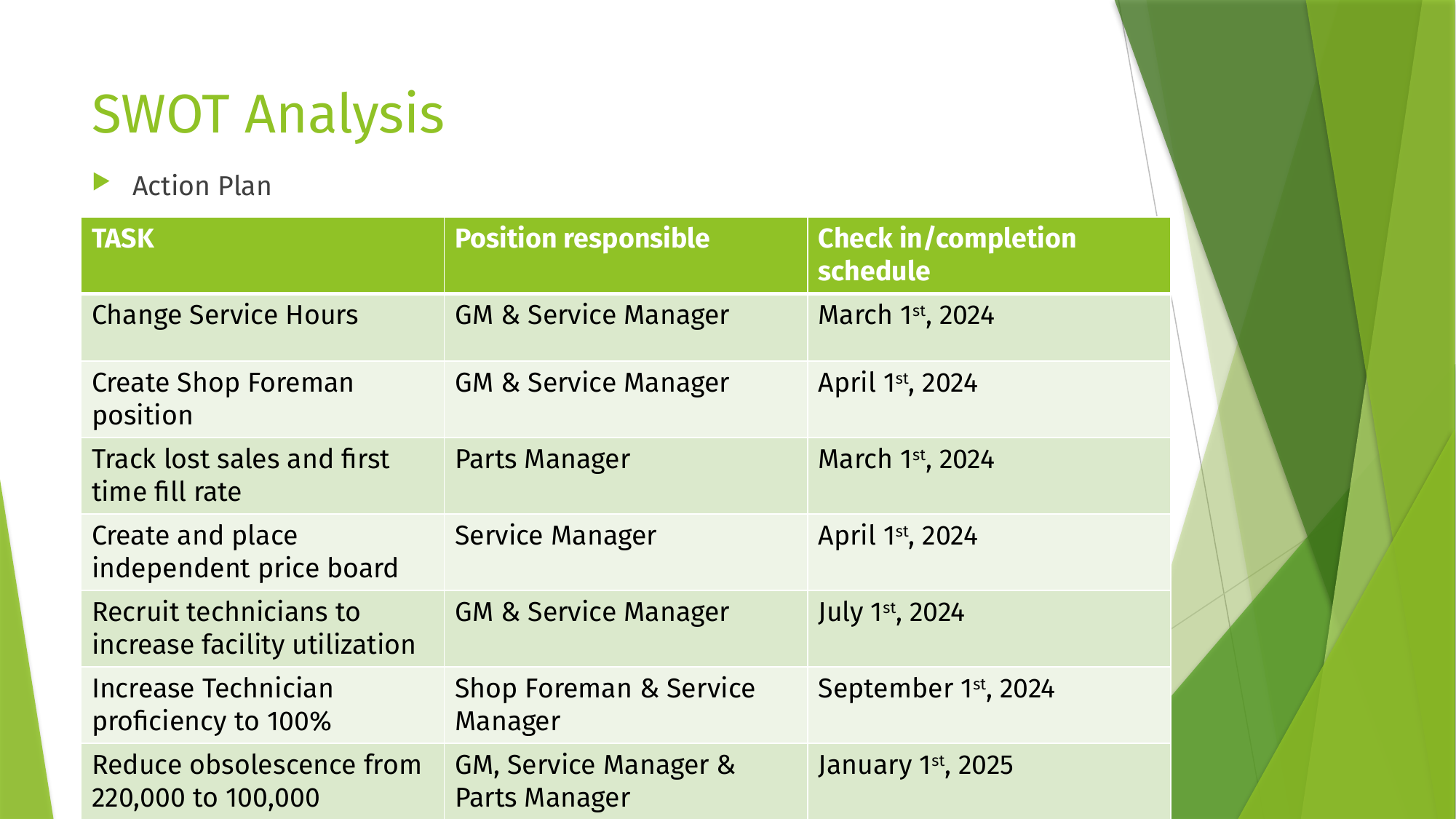

# SWOT Analysis
Action Plan

| TASK | Position responsible | Check in/completion schedule |
| --- | --- | --- |
| Change Service Hours | GM & Service Manager | March 1st, 2024 |
| Create Shop Foreman position | GM & Service Manager | April 1st, 2024 |
| Track lost sales and first time fill rate | Parts Manager | March 1st, 2024 |
| Create and place independent price board | Service Manager | April 1st, 2024 |
| Recruit technicians to increase facility utilization | GM & Service Manager | July 1st, 2024 |
| Increase Technician proficiency to 100% | Shop Foreman & Service Manager | September 1st, 2024 |
| Reduce obsolescence from 220,000 to 100,000 | GM, Service Manager & Parts Manager | January 1st, 2025 |